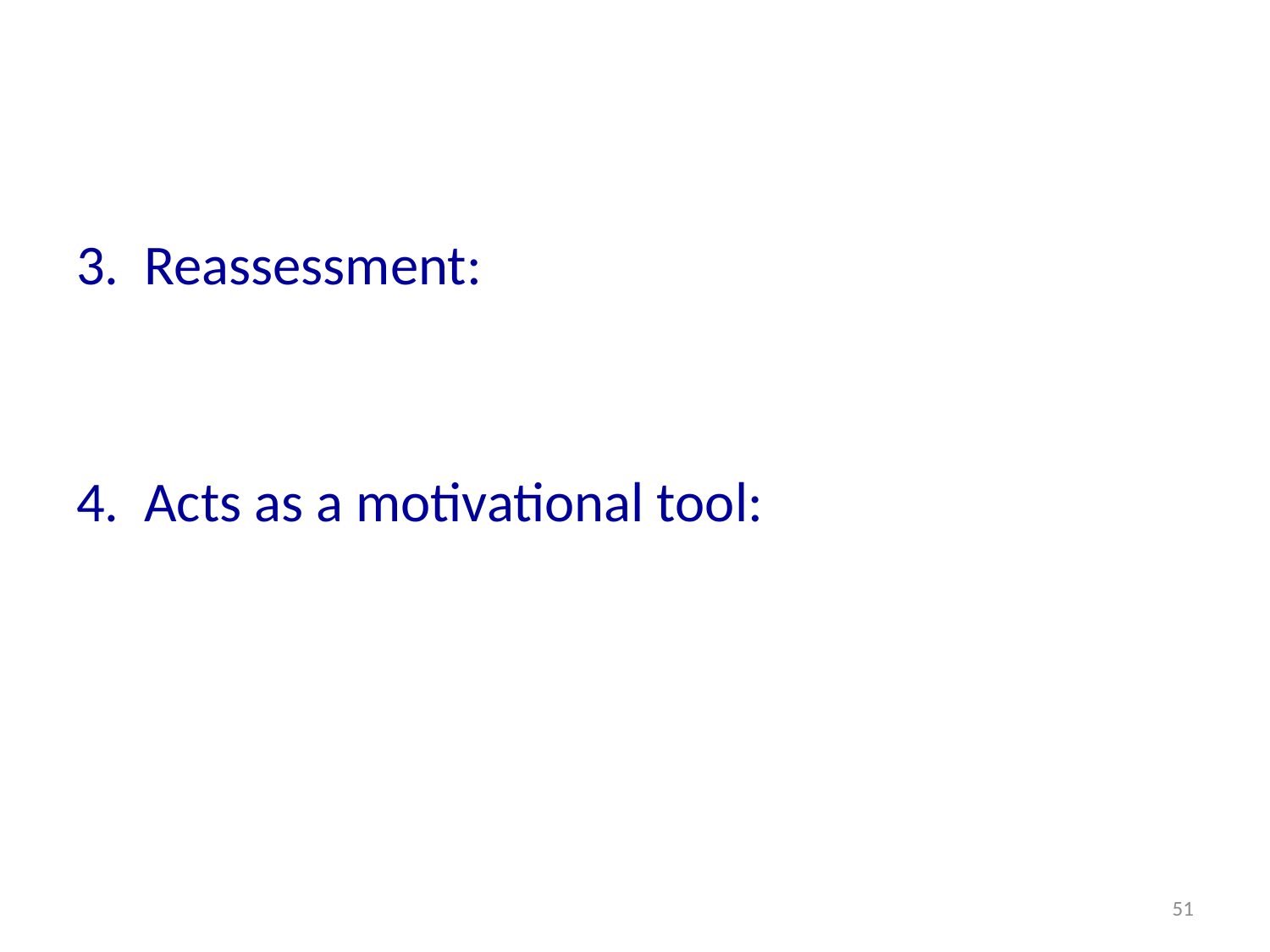

#
3.  Reassessment:

4.  Acts as a motivational tool:
51